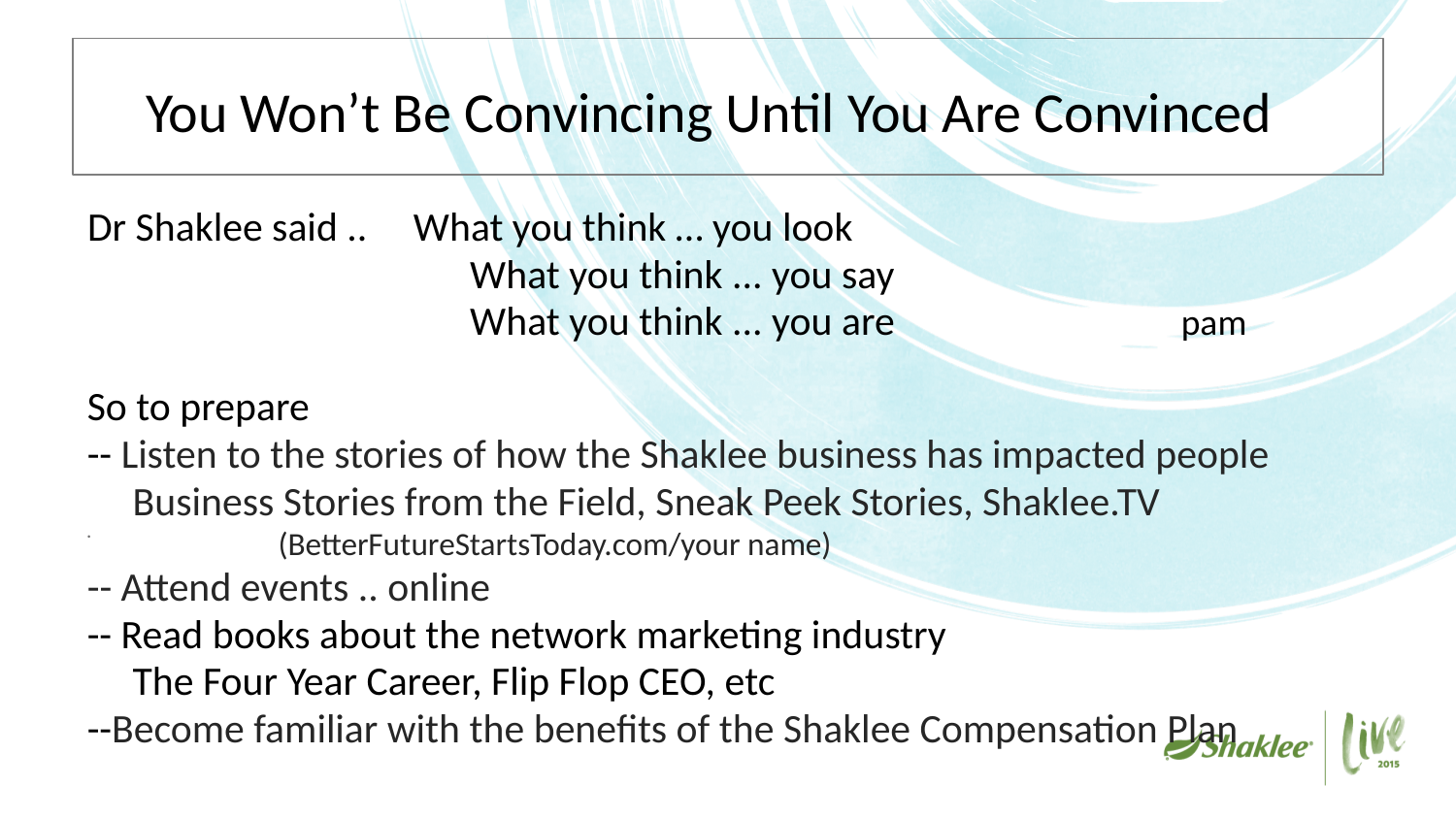

# You Won’t Be Convincing Until You Are Convinced
Dr Shaklee said ..     What you think … you look
			    What you think ... you say
			    What you think ... you are                               pam

So to prepare
-- Listen to the stories of how the Shaklee business has impacted people
	Business Stories from the Field, Sneak Peek Stories, Shaklee.TV
		(BetterFutureStartsToday.com/your name)
-- Attend events .. online
-- Read books about the network marketing industry
	The Four Year Career, Flip Flop CEO, etc
--Become familiar with the benefits of the Shaklee Compensation Plan